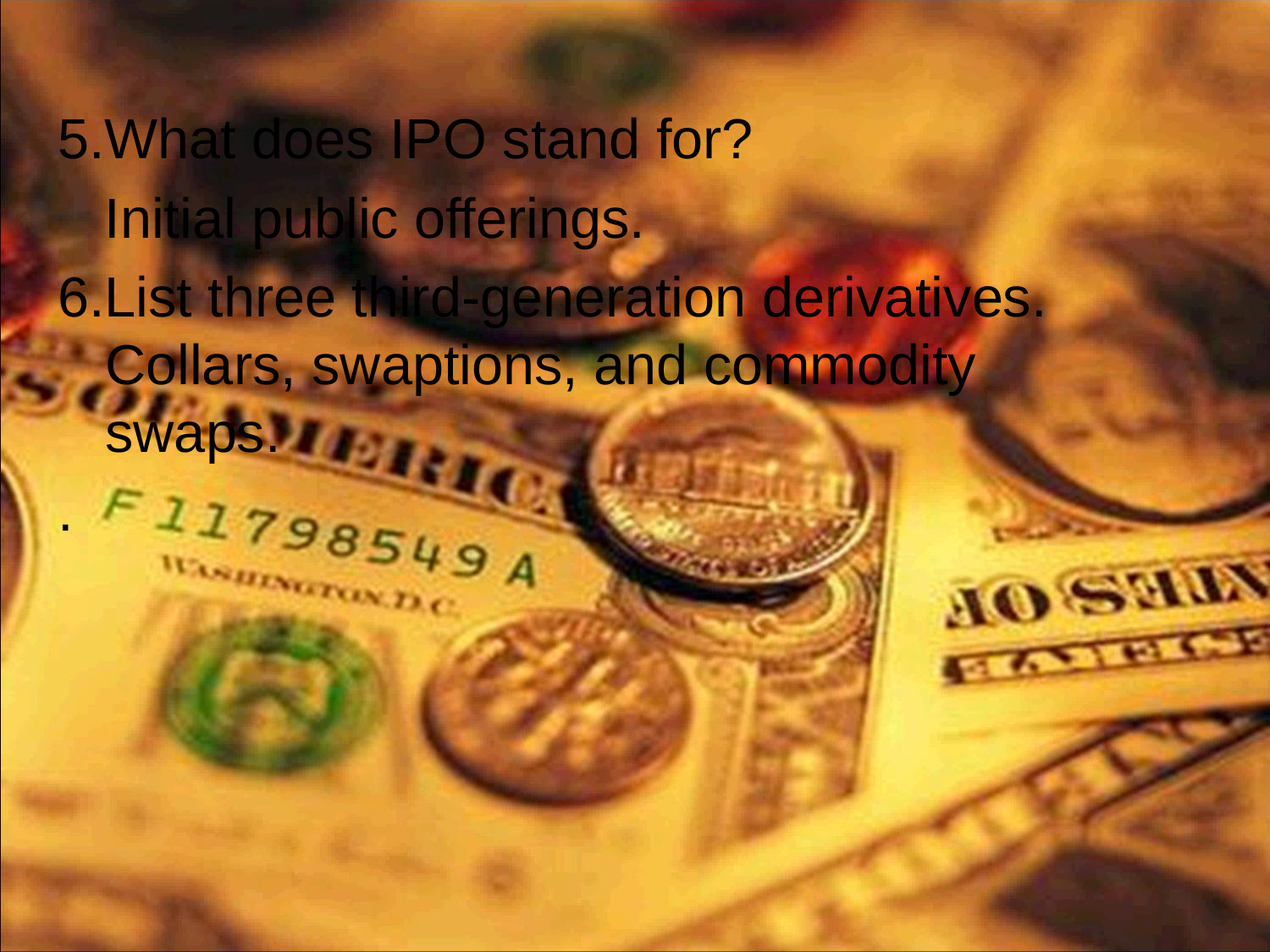

5.What does IPO stand for?
   Initial public offerings.
6.List three third-generation derivatives. Collars, swaptions, and commodity swaps.
.